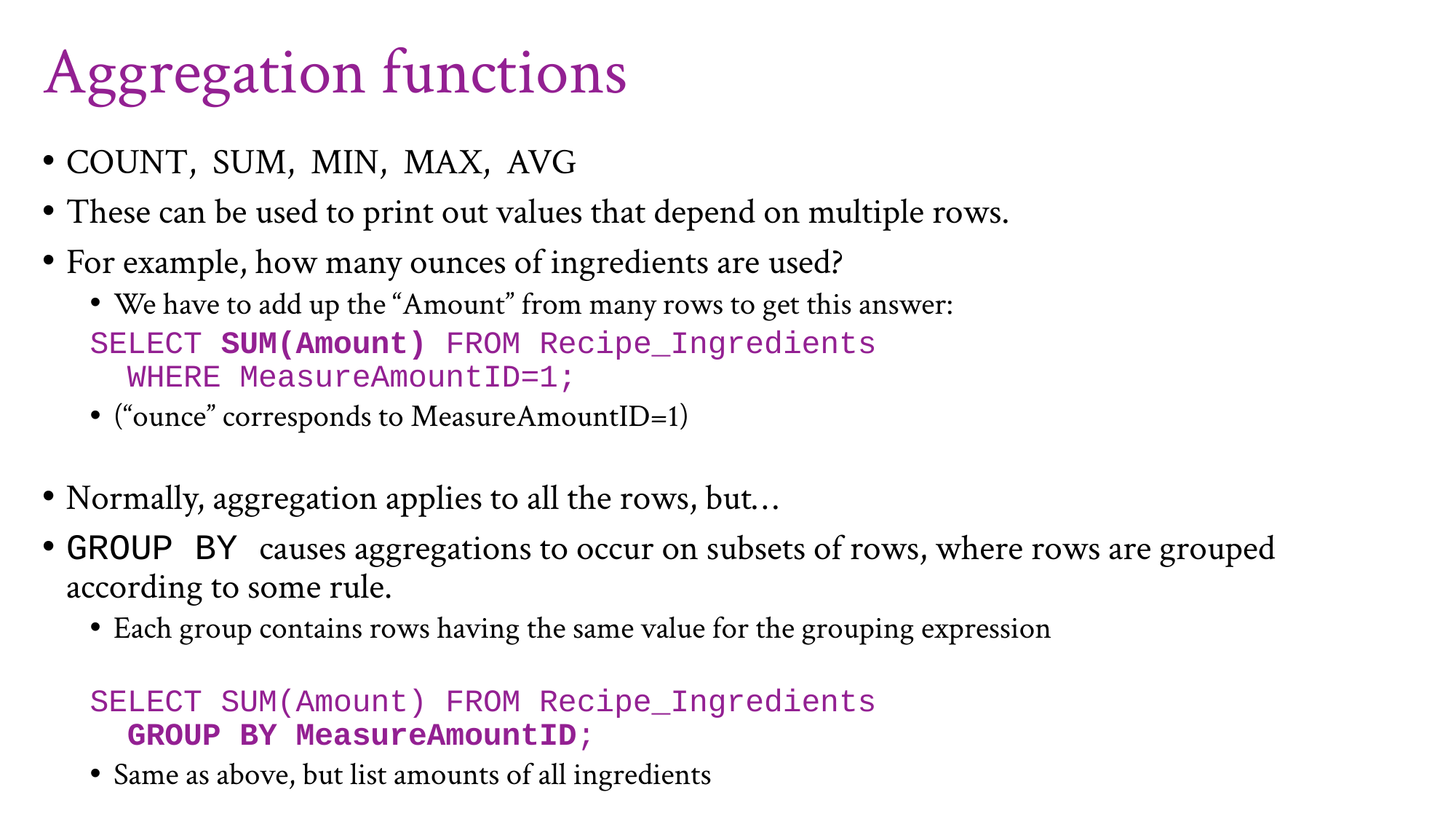

# Aggregation functions
COUNT,  SUM,  MIN,  MAX,  AVG
These can be used to print out values that depend on multiple rows.
For example, how many ounces of ingredients are used?
We have to add up the “Amount” from many rows to get this answer:
SELECT SUM(Amount) FROM Recipe_Ingredients
  WHERE MeasureAmountID=1;
(“ounce” corresponds to MeasureAmountID=1)
Normally, aggregation applies to all the rows, but…
GROUP BY causes aggregations to occur on subsets of rows, where rows are grouped according to some rule.
Each group contains rows having the same value for the grouping expression
SELECT SUM(Amount) FROM Recipe_Ingredients
  GROUP BY MeasureAmountID;
Same as above, but list amounts of all ingredients